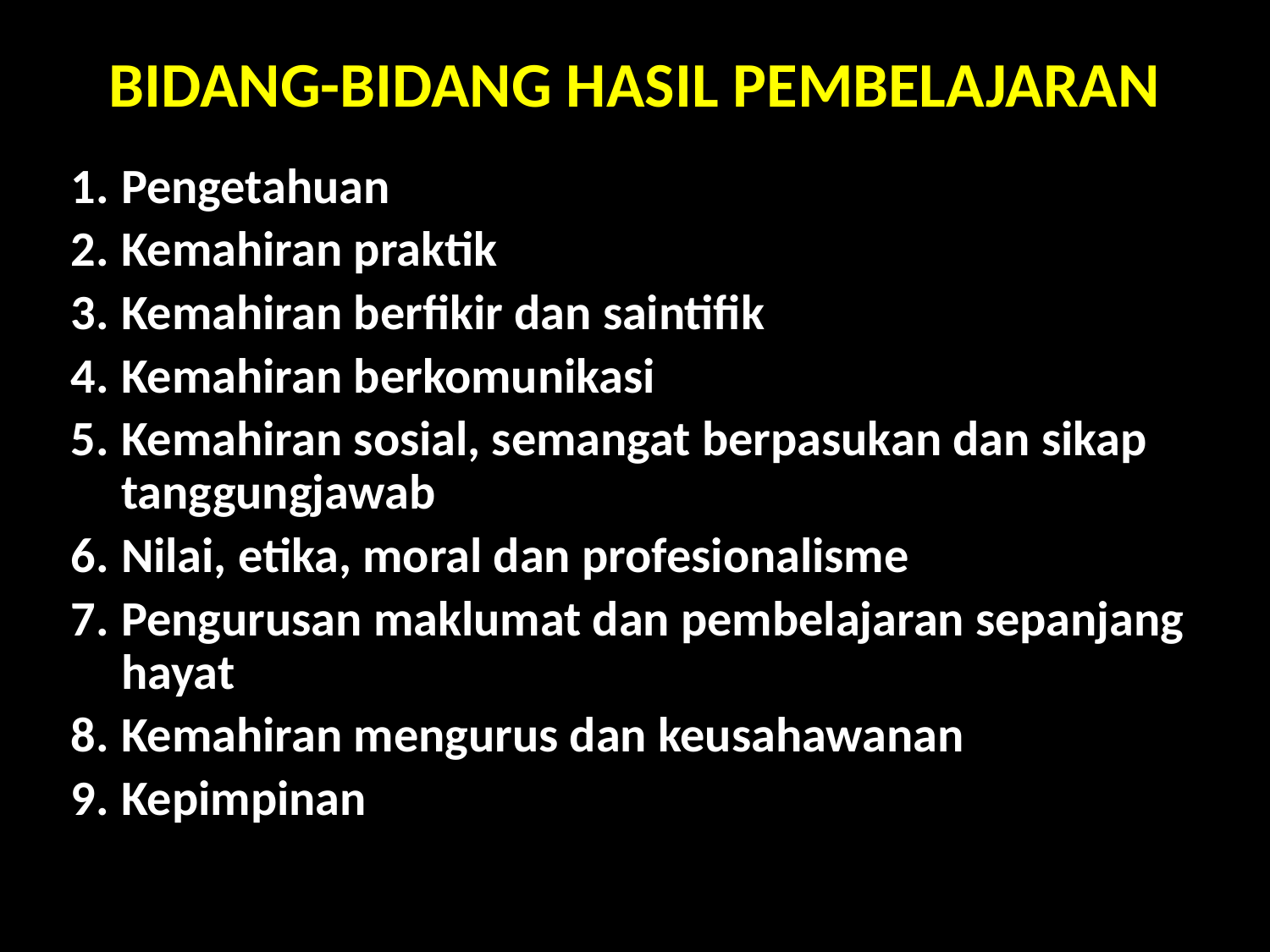

# BIDANG-BIDANG HASIL PEMBELAJARAN
Pengetahuan
Kemahiran praktik
Kemahiran berfikir dan saintifik
Kemahiran berkomunikasi
Kemahiran sosial, semangat berpasukan dan sikap tanggungjawab
Nilai, etika, moral dan profesionalisme
Pengurusan maklumat dan pembelajaran sepanjang hayat
Kemahiran mengurus dan keusahawanan
Kepimpinan